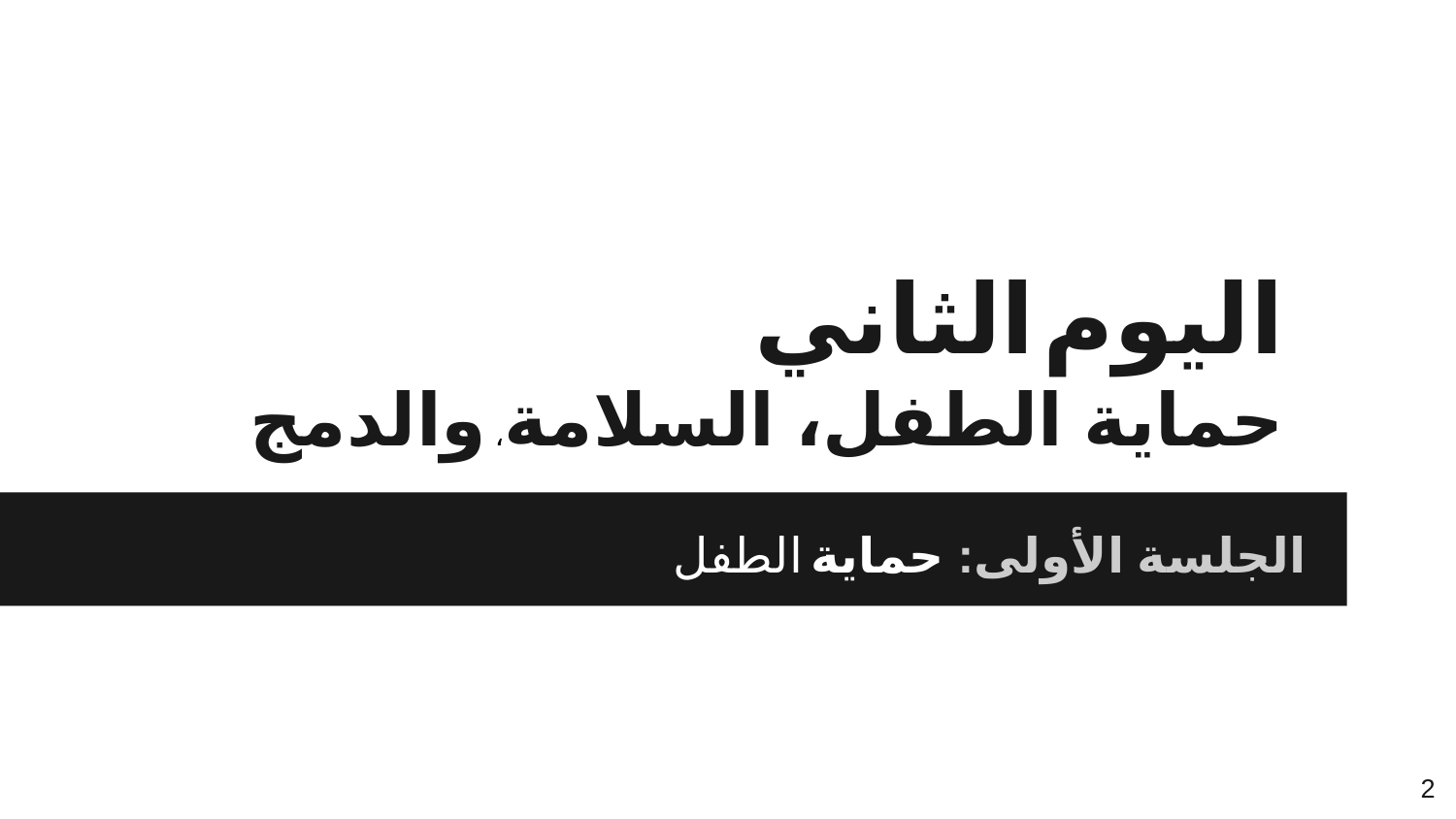

# اليوم الثاني
حماية الطفل، السلامة، والدمج
الجلسة الأولى: حماية الطفل
2